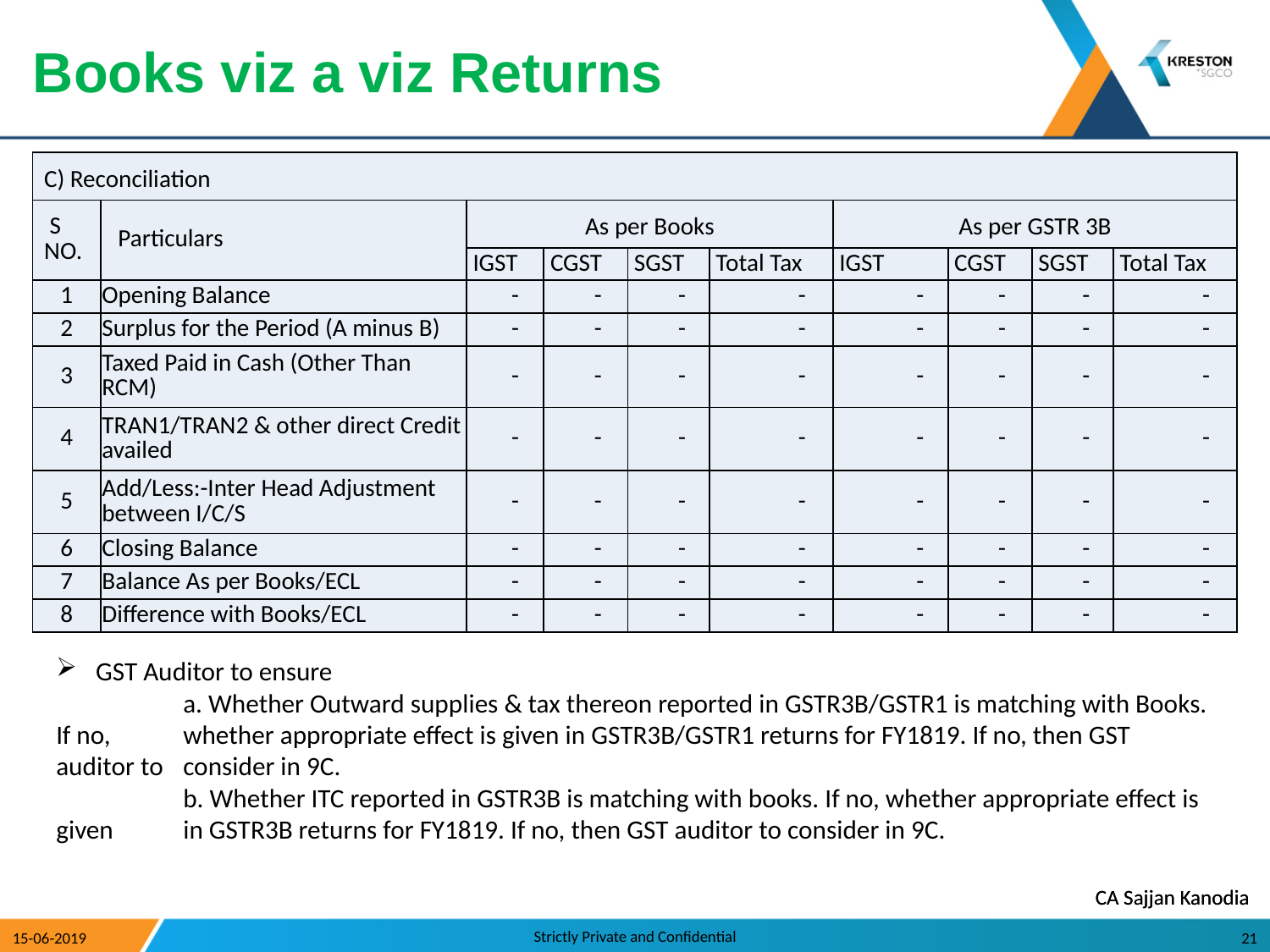

Books viz a viz Returns
| C) Reconciliation |  |  |  |  |  |  |  |  |  |
| --- | --- | --- | --- | --- | --- | --- | --- | --- | --- |
| S NO. | Particulars | As per Books |  |  |  | As per GSTR 3B |  |  |  |
|  |  | IGST | CGST | SGST | Total Tax | IGST | CGST | SGST | Total Tax |
| 1 | Opening Balance | - | - | - | - | - | - | - | - |
| 2 | Surplus for the Period (A minus B) | - | - | - | - | - | - | - | - |
| 3 | Taxed Paid in Cash (Other Than RCM) | - | - | - | - | - | - | - | - |
| 4 | TRAN1/TRAN2 & other direct Credit availed | - | - | - | - | - | - | - | - |
| 5 | Add/Less:-Inter Head Adjustment between I/C/S | - | - | - | - | - | - | - | - |
| 6 | Closing Balance | - | - | - | - | - | - | - | - |
| 7 | Balance As per Books/ECL | - | - | - | - | - | - | - | - |
| 8 | Difference with Books/ECL | - | - | - | - | - | - | - | - |
GST Auditor to ensure
	a. Whether Outward supplies & tax thereon reported in GSTR3B/GSTR1 is matching with Books. If no, 	whether appropriate effect is given in GSTR3B/GSTR1 returns for FY1819. If no, then GST auditor to 	consider in 9C.
	b. Whether ITC reported in GSTR3B is matching with books. If no, whether appropriate effect is given 	in GSTR3B returns for FY1819. If no, then GST auditor to consider in 9C.